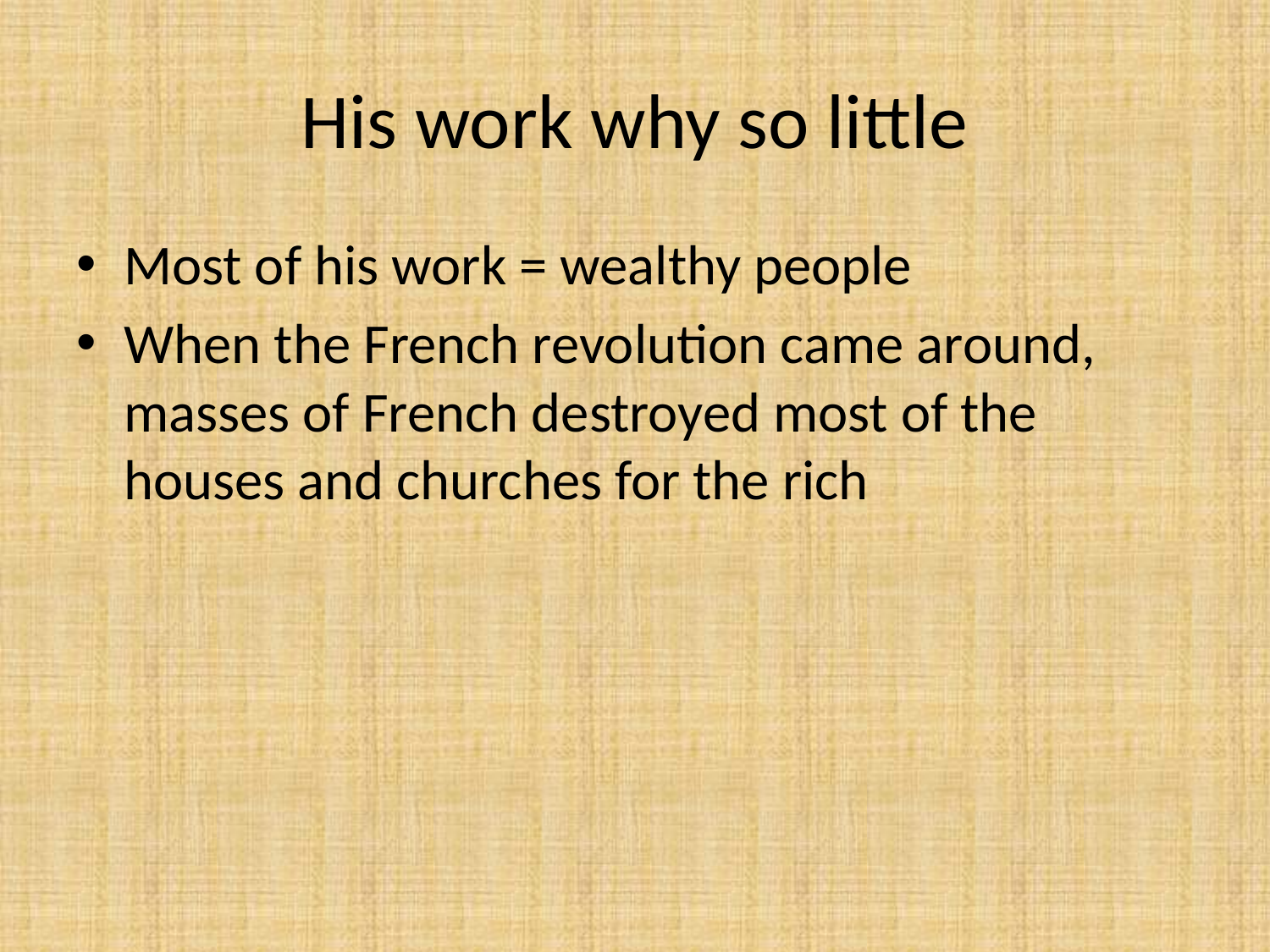

# His work why so little
Most of his work = wealthy people
When the French revolution came around, masses of French destroyed most of the houses and churches for the rich